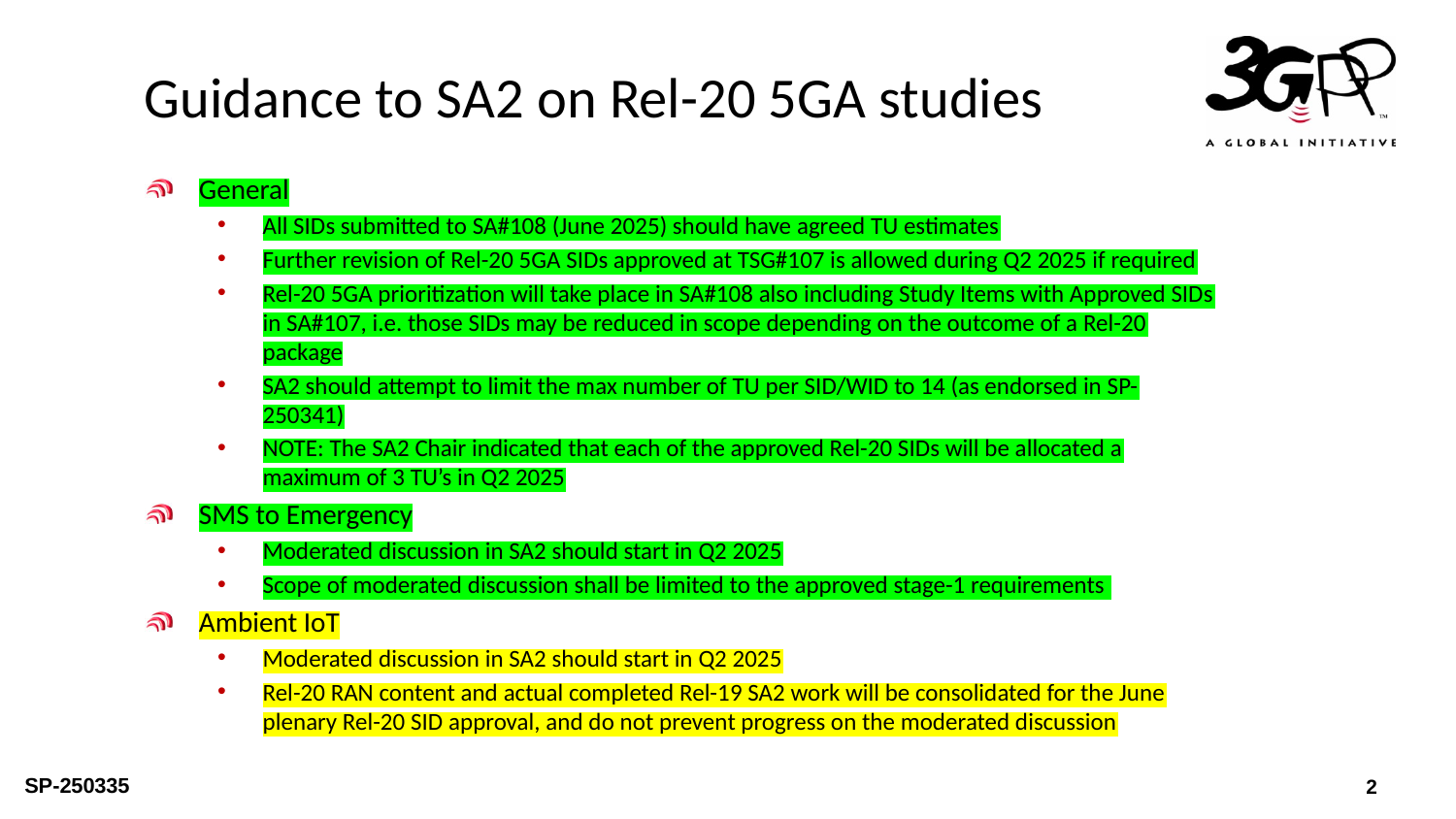

# Guidance to SA2 on Rel-20 5GA studies
General
All SIDs submitted to SA#108 (June 2025) should have agreed TU estimates
Further revision of Rel-20 5GA SIDs approved at TSG#107 is allowed during Q2 2025 if required
Rel-20 5GA prioritization will take place in SA#108 also including Study Items with Approved SIDs in SA#107, i.e. those SIDs may be reduced in scope depending on the outcome of a Rel-20 package
SA2 should attempt to limit the max number of TU per SID/WID to 14 (as endorsed in SP-250341)
NOTE: The SA2 Chair indicated that each of the approved Rel-20 SIDs will be allocated a maximum of 3 TU’s in Q2 2025
SMS to Emergency
Moderated discussion in SA2 should start in Q2 2025
Scope of moderated discussion shall be limited to the approved stage-1 requirements
Ambient IoT
Moderated discussion in SA2 should start in Q2 2025
Rel-20 RAN content and actual completed Rel-19 SA2 work will be consolidated for the June plenary Rel-20 SID approval, and do not prevent progress on the moderated discussion